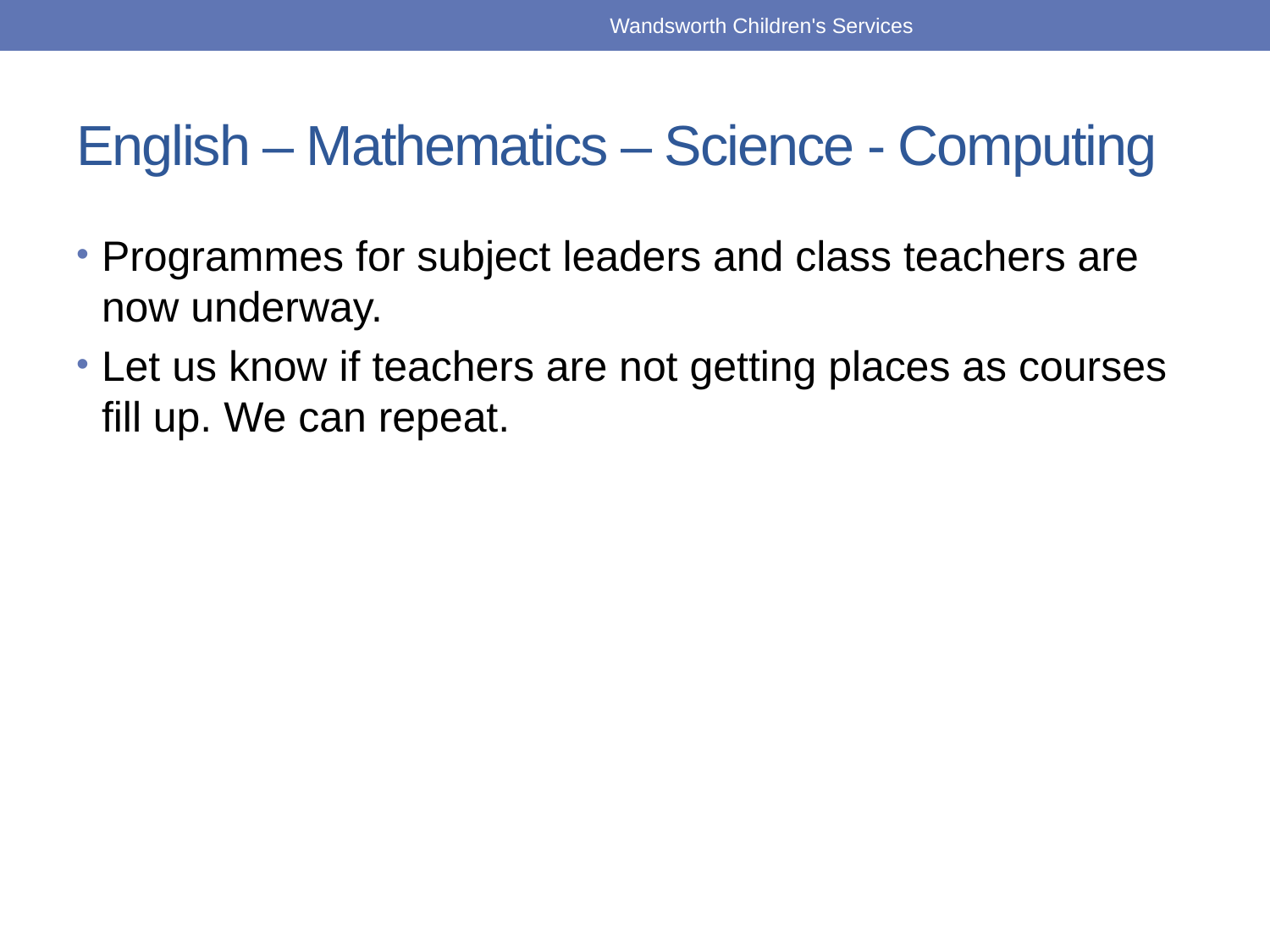

Wandsworth Children's Services
# English – Mathematics – Science - Computing
Programmes for subject leaders and class teachers are now underway.
Let us know if teachers are not getting places as courses fill up. We can repeat.